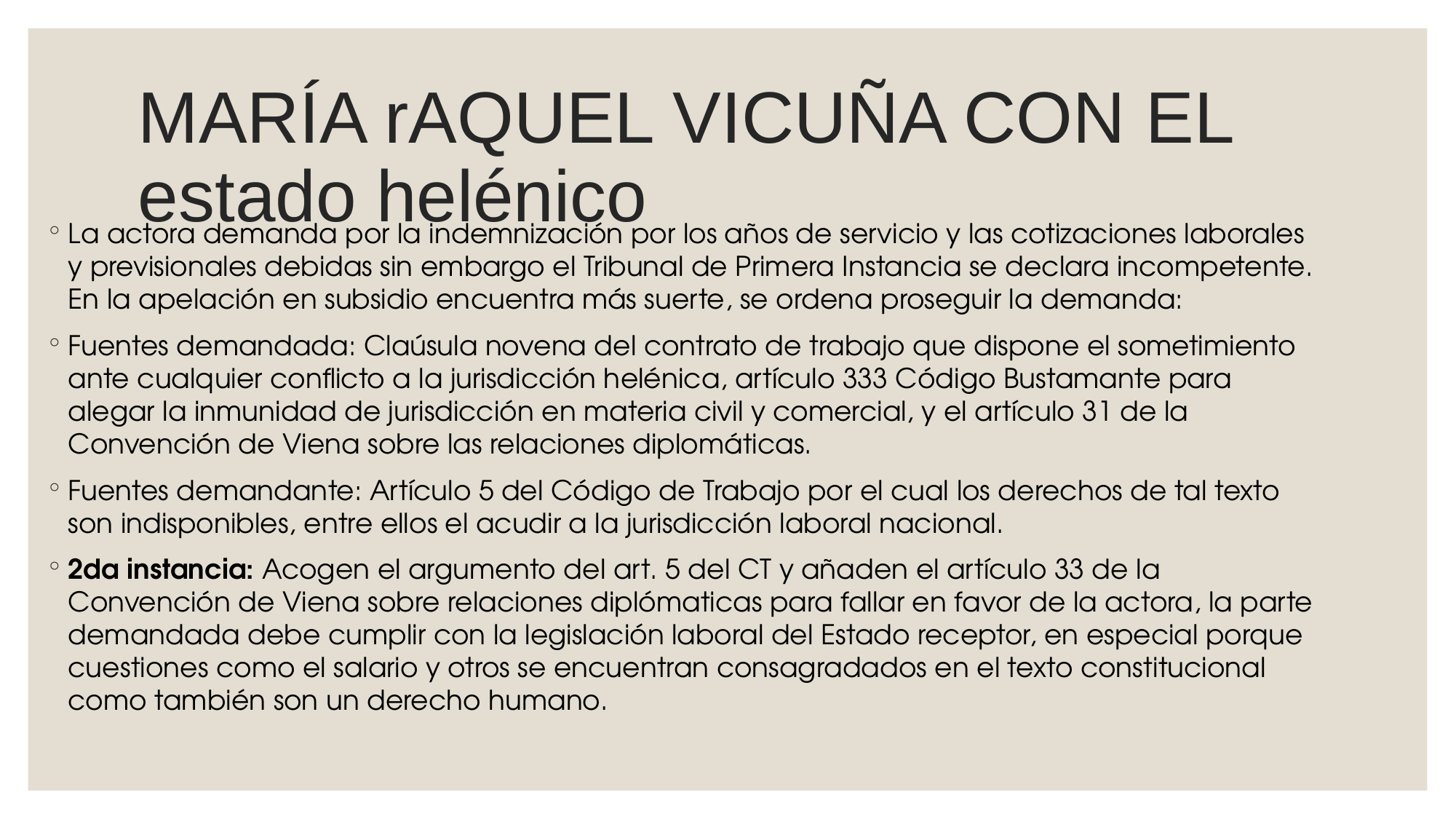

# MARÍA rAQUEL VICUÑA CON EL estado helénico
La actora demanda por la indemnización por los años de servicio y las cotizaciones laborales y previsionales debidas sin embargo el Tribunal de Primera Instancia se declara incompetente. En la apelación en subsidio encuentra más suerte, se ordena proseguir la demanda:
Fuentes demandada: Claúsula novena del contrato de trabajo que dispone el sometimiento ante cualquier conflicto a la jurisdicción helénica, artículo 333 Código Bustamante para alegar la inmunidad de jurisdicción en materia civil y comercial, y el artículo 31 de la Convención de Viena sobre las relaciones diplomáticas.
Fuentes demandante: Artículo 5 del Código de Trabajo por el cual los derechos de tal texto son indisponibles, entre ellos el acudir a la jurisdicción laboral nacional.
2da instancia: Acogen el argumento del art. 5 del CT y añaden el artículo 33 de la Convención de Viena sobre relaciones diplómaticas para fallar en favor de la actora, la parte demandada debe cumplir con la legislación laboral del Estado receptor, en especial porque cuestiones como el salario y otros se encuentran consagradados en el texto constitucional como también son un derecho humano.